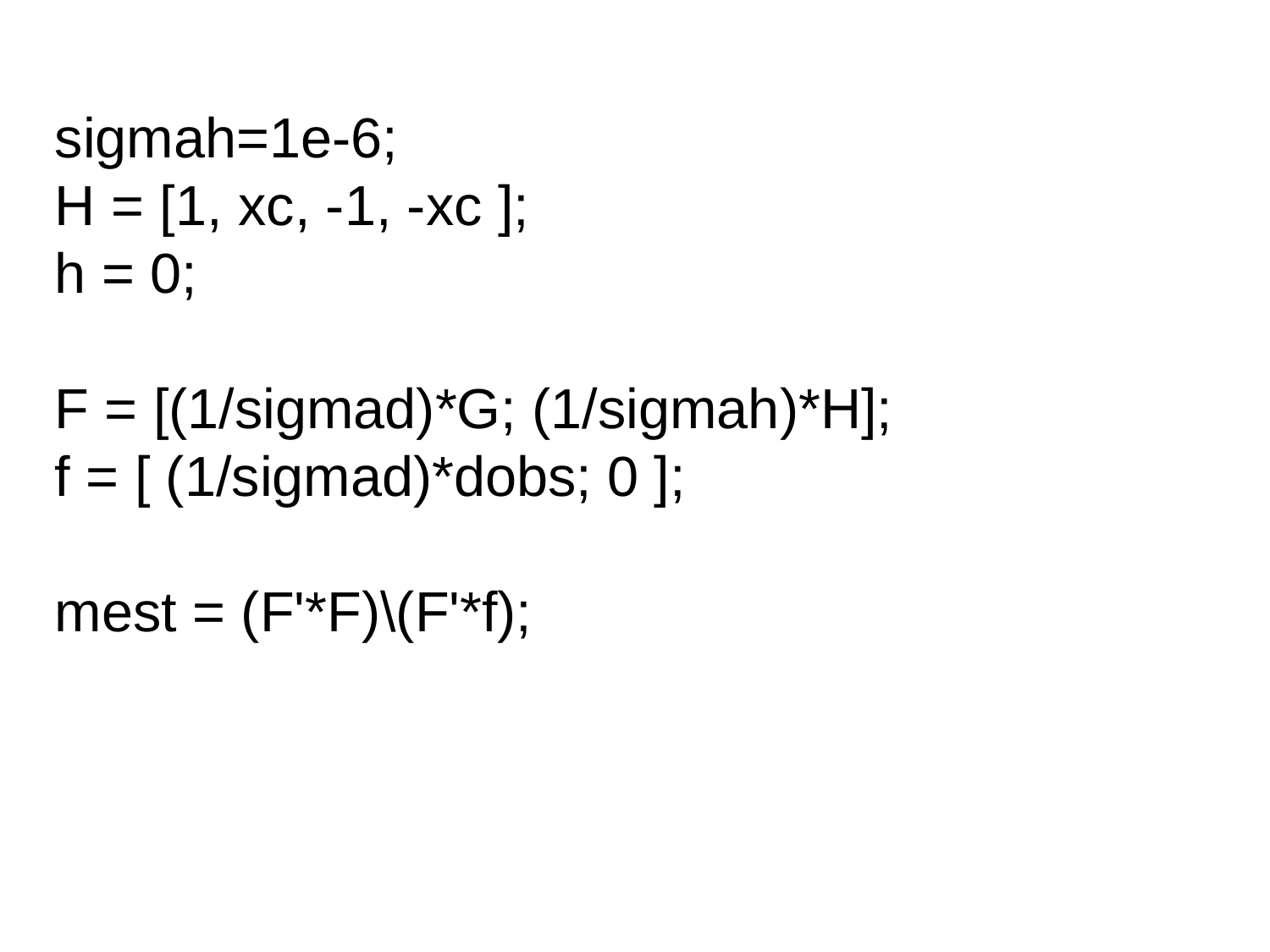

sigmah=1e-6;
H = [1, xc, -1, -xc ];
h = 0;

F = [(1/sigmad)*G; (1/sigmah)*H];
f = [ (1/sigmad)*dobs; 0 ];

mest = (F'*F)\(F'*f);